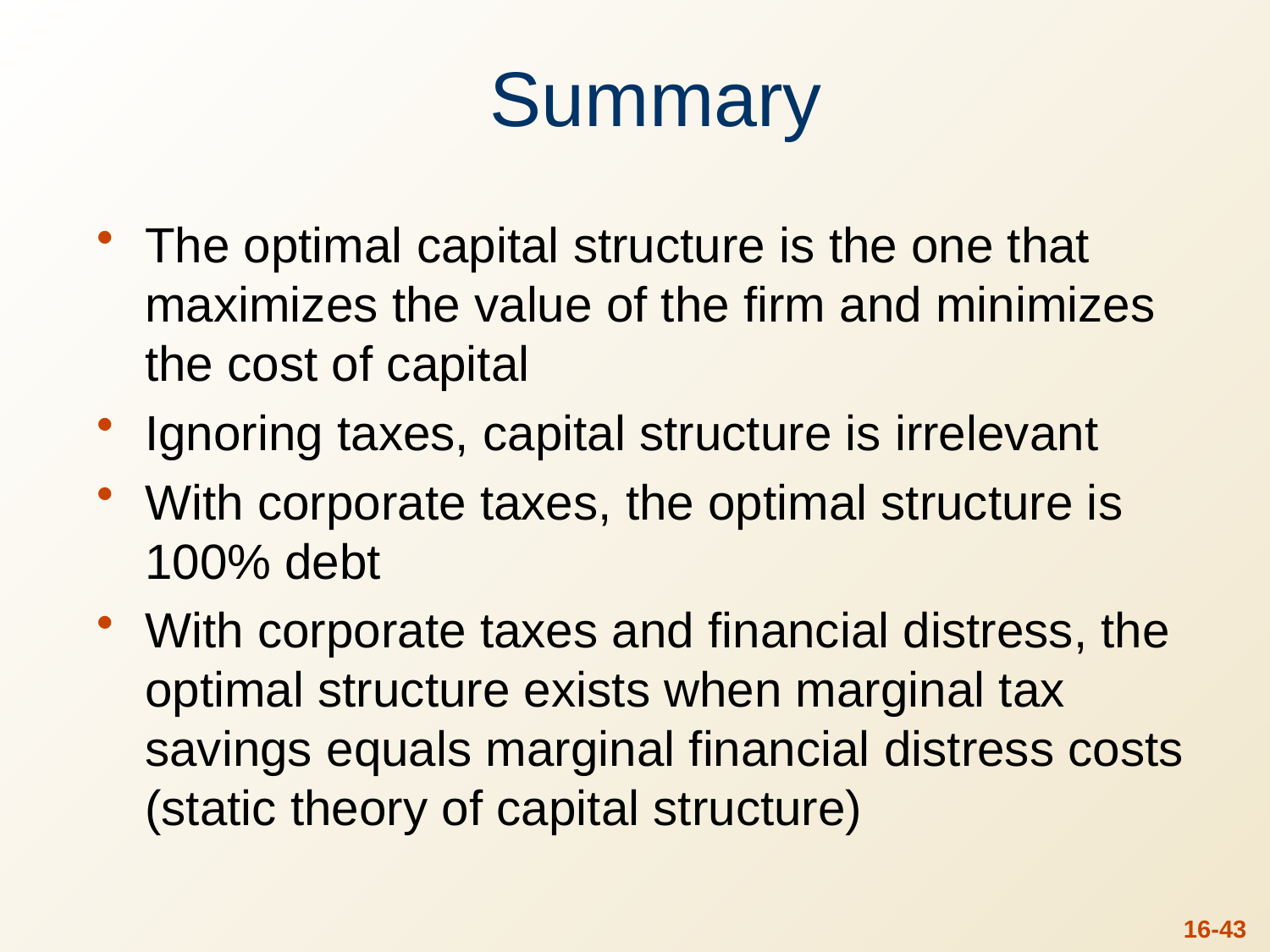

# Summary
The optimal capital structure is the one that maximizes the value of the firm and minimizes the cost of capital
Ignoring taxes, capital structure is irrelevant
With corporate taxes, the optimal structure is 100% debt
With corporate taxes and financial distress, the optimal structure exists when marginal tax savings equals marginal financial distress costs (static theory of capital structure)
16-43